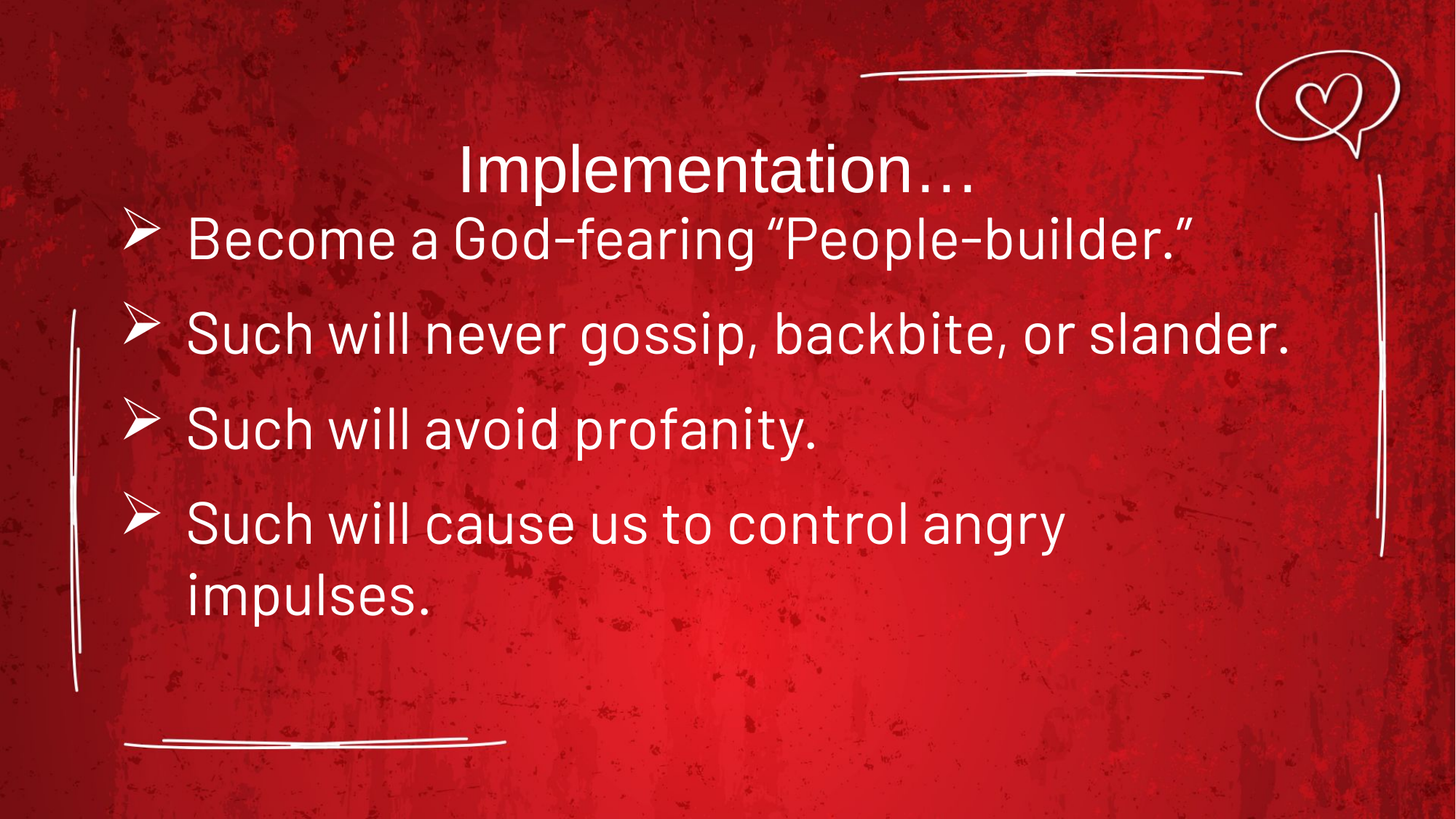

# Implementation…
Become a God-fearing “People-builder.”
Such will never gossip, backbite, or slander.
Such will avoid profanity.
Such will cause us to control angry impulses.